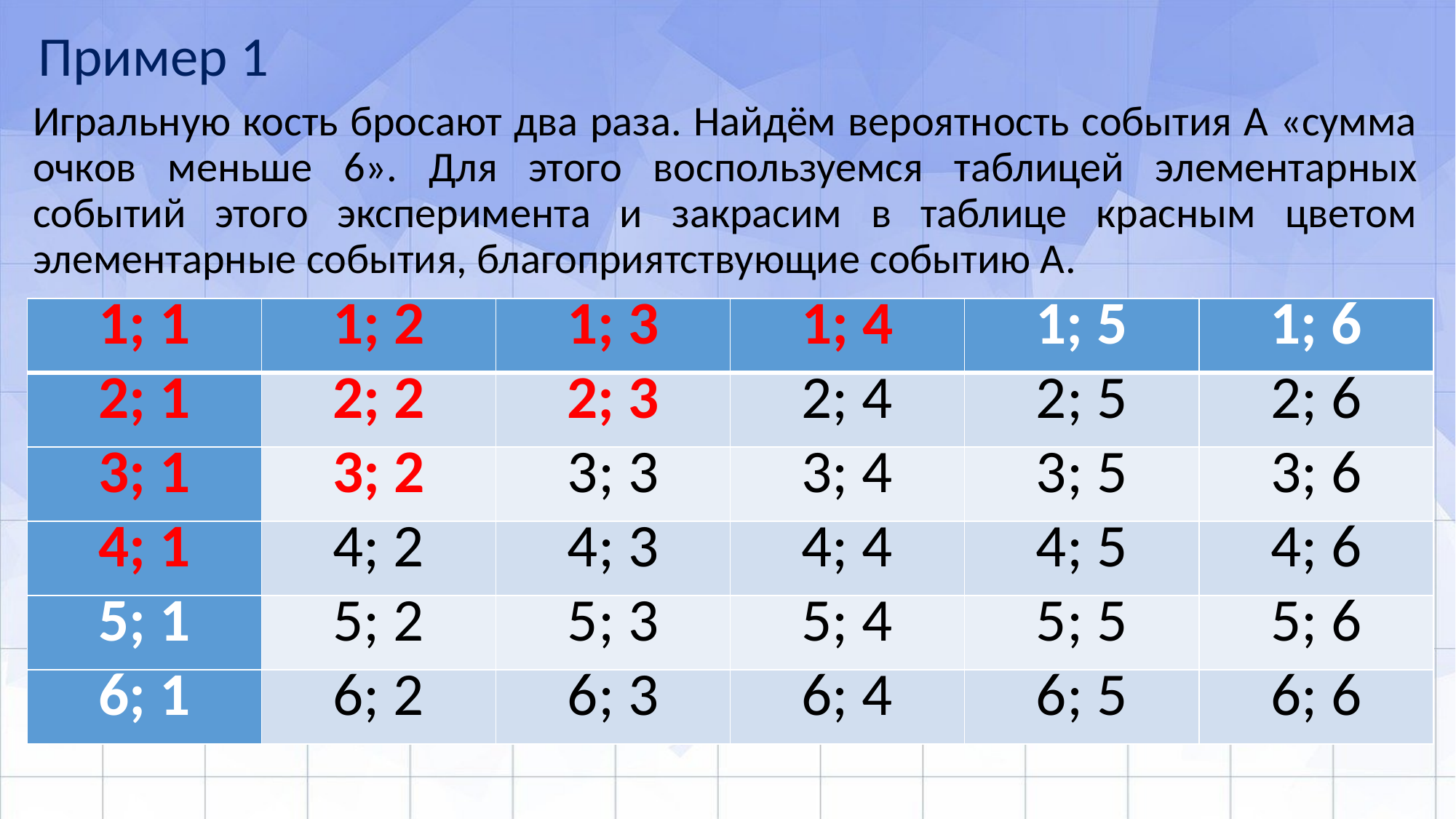

# Пример 1
Игральную кость бросают два раза. Найдём вероятность события А «сумма очков меньше 6». Для этого вос­пользуемся таблицей элементарных событий этого эксперимента и закрасим в таблице красным цветом элементарные события, благоприятствующие событию А.
| 1; 1 | 1; 2 | 1; 3 | 1; 4 | 1; 5 | 1; 6 |
| --- | --- | --- | --- | --- | --- |
| 2; 1 | 2; 2 | 2; 3 | 2; 4 | 2; 5 | 2; 6 |
| 3; 1 | 3; 2 | 3; 3 | 3; 4 | 3; 5 | 3; 6 |
| 4; 1 | 4; 2 | 4; 3 | 4; 4 | 4; 5 | 4; 6 |
| 5; 1 | 5; 2 | 5; 3 | 5; 4 | 5; 5 | 5; 6 |
| 6; 1 | 6; 2 | 6; 3 | 6; 4 | 6; 5 | 6; 6 |